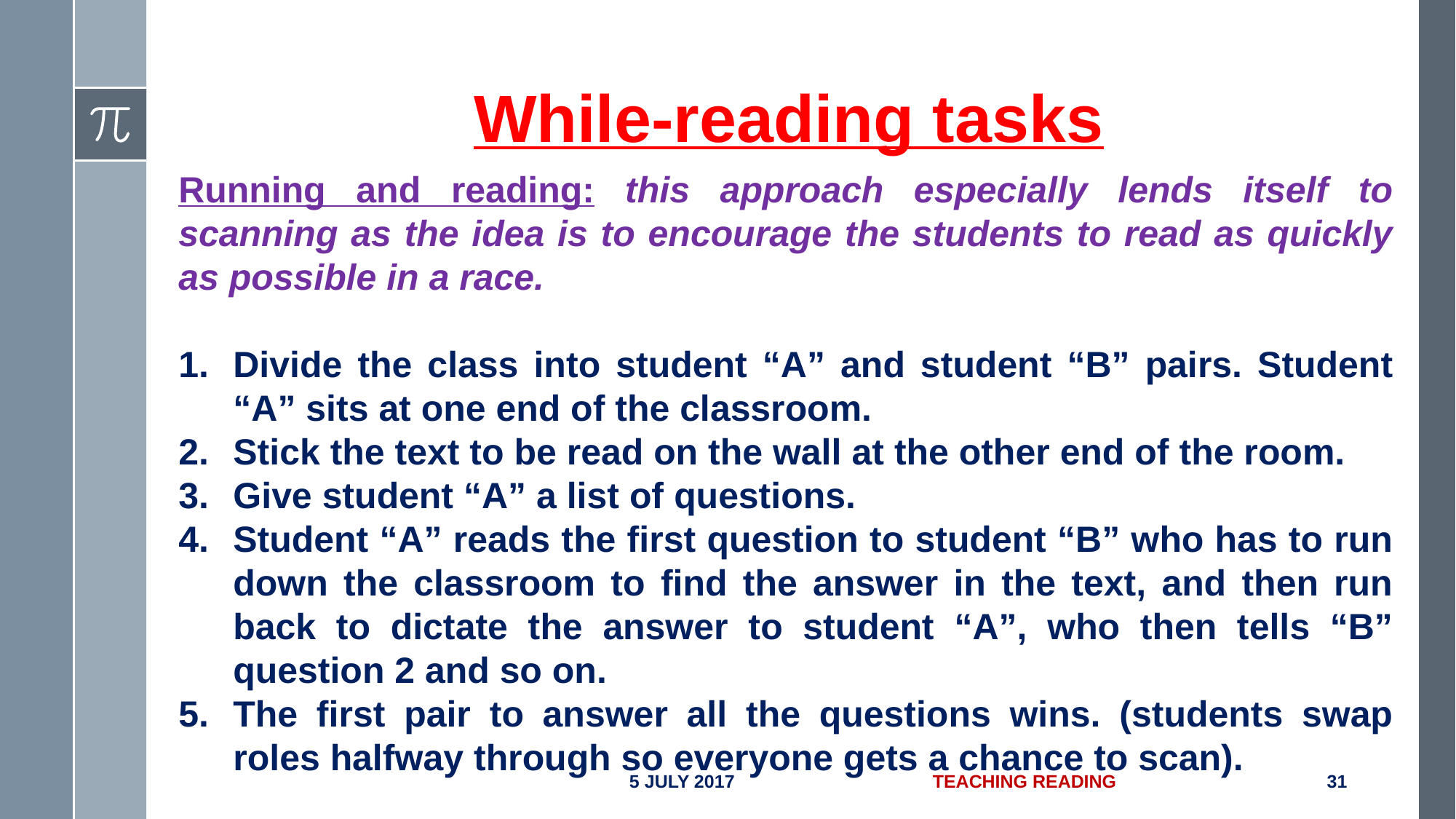

# While-reading tasks
Running and reading: this approach especially lends itself to scanning as the idea is to encourage the students to read as quickly as possible in a race.

Divide the class into student “A” and student “B” pairs. Student “A” sits at one end of the classroom.
Stick the text to be read on the wall at the other end of the room.
Give student “A” a list of questions.
Student “A” reads the first question to student “B” who has to run down the classroom to find the answer in the text, and then run back to dictate the answer to student “A”, who then tells “B” question 2 and so on.
The first pair to answer all the questions wins. (students swap roles halfway through so everyone gets a chance to scan).
5 July 2017
Teaching Reading
31